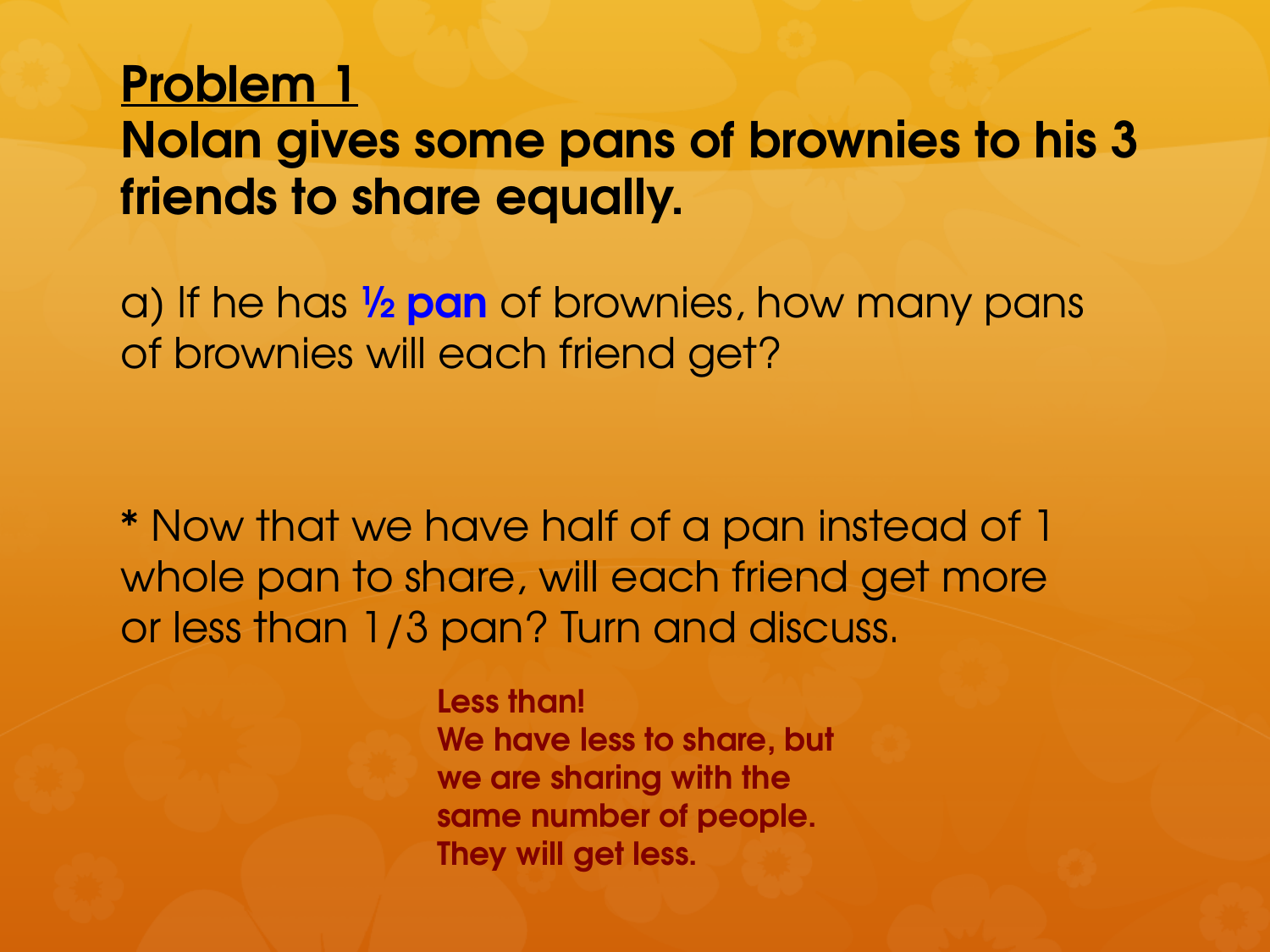

# Problem 1 Nolan gives some pans of brownies to his 3 friends to share equally.
a) If he has ½ pan of brownies, how many pans of brownies will each friend get?

* Now that we have half of a pan instead of 1 whole pan to share, will each friend get more or less than 1/3 pan? Turn and discuss.

Less than!
We have less to share, but we are sharing with the same number of people. They will get less.